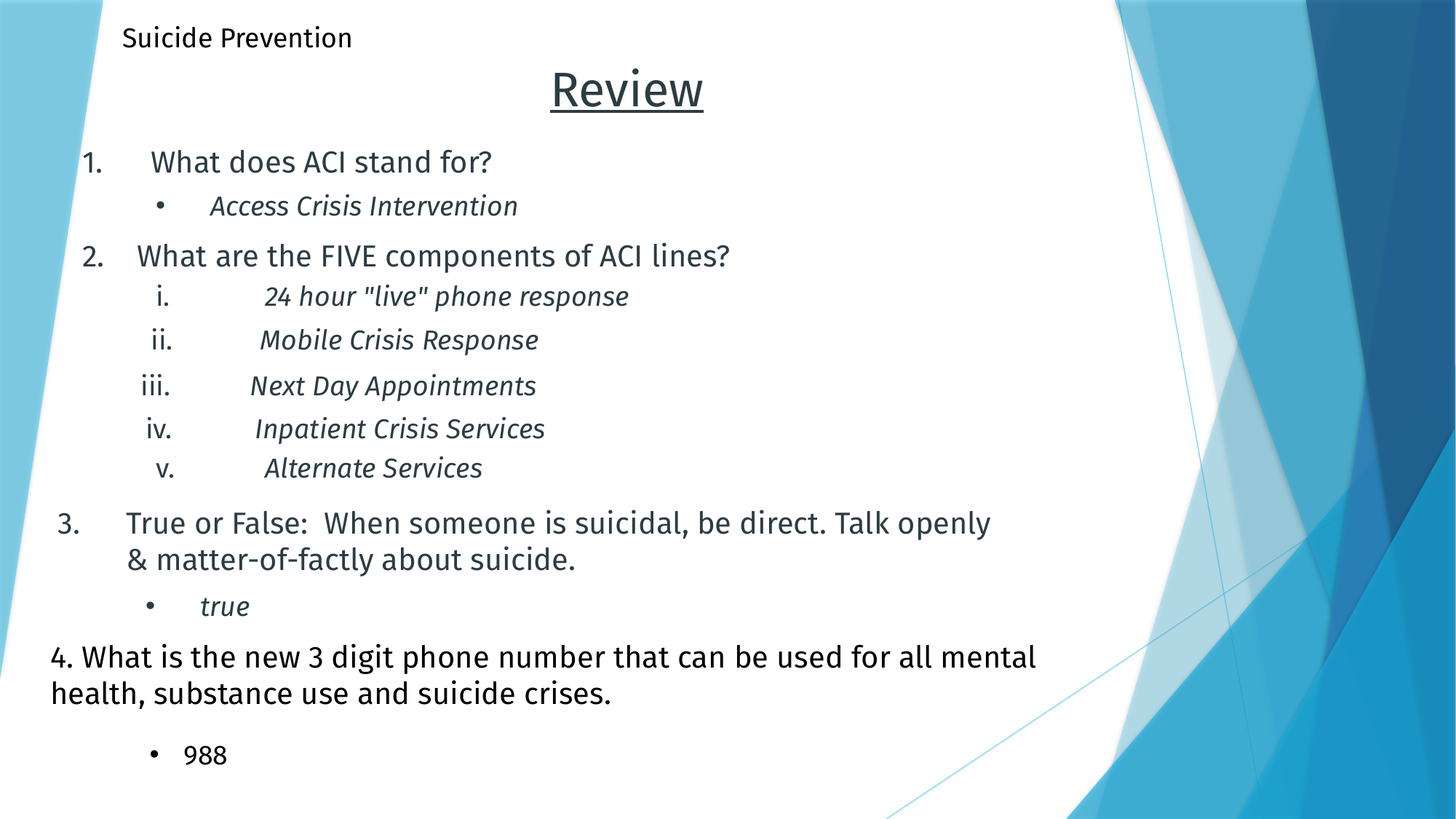

Suicide Prevention
# Review
What does ACI stand for?
Access Crisis Intervention
What are the FIVE components of ACI lines?
i.	24 hour "live" phone response
ii.	Mobile Crisis Response
iii.	Next Day Appointments
iv.	Inpatient Crisis Services
v.	Alternate Services
True or False:  When someone is suicidal, be direct. Talk openly & matter-of-factly about suicide.
true
4. What is the new 3 digit phone number that can be used for all mental health, substance use and suicide crises.
988